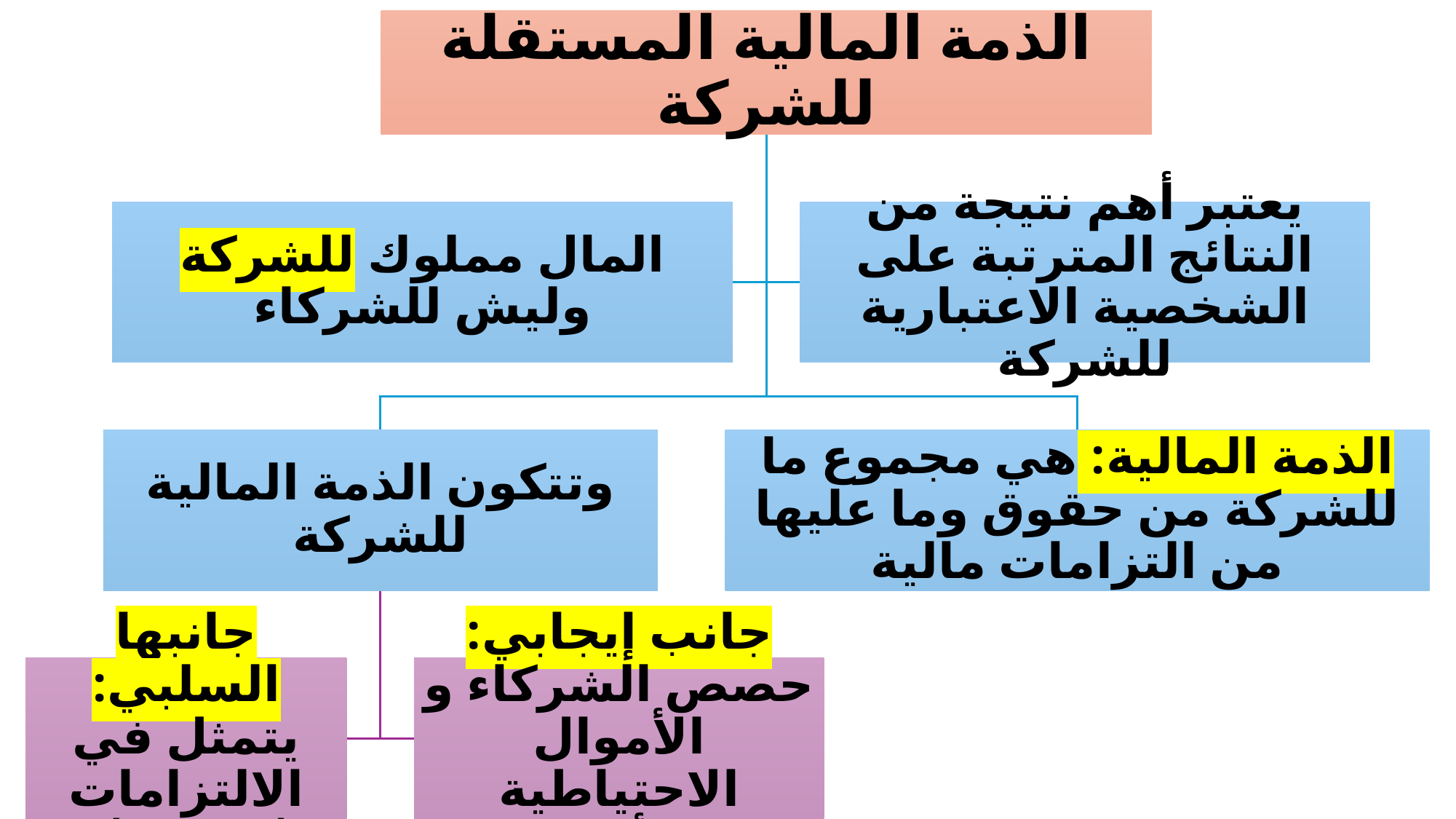

الذمة المالية المستقلة للشركة
وتتكون الذمة المالية للشركة
جانبها السلبي: يتمثل في الالتزامات (الديون).
جانب إيجابي: حصص الشركاء و الأموال الاحتياطية والأرباح
الذمة المالية: هي مجموع ما للشركة من حقوق وما عليها من التزامات مالية
المال مملوك للشركة وليش للشركاء
يعتبر أهم نتيجة من النتائج المترتبة على الشخصية الاعتبارية للشركة